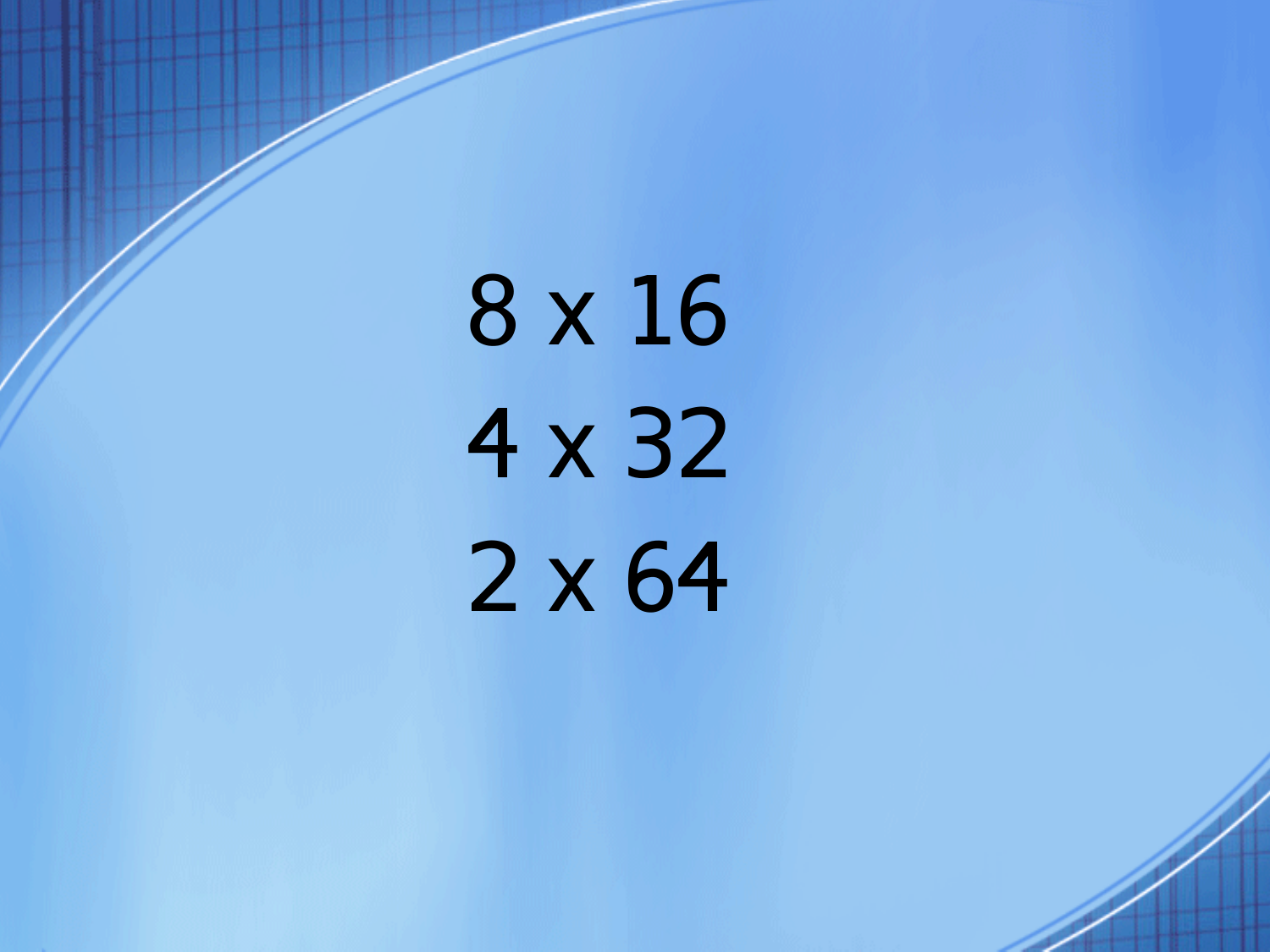

8 x 16
4 x 32
2 x 64